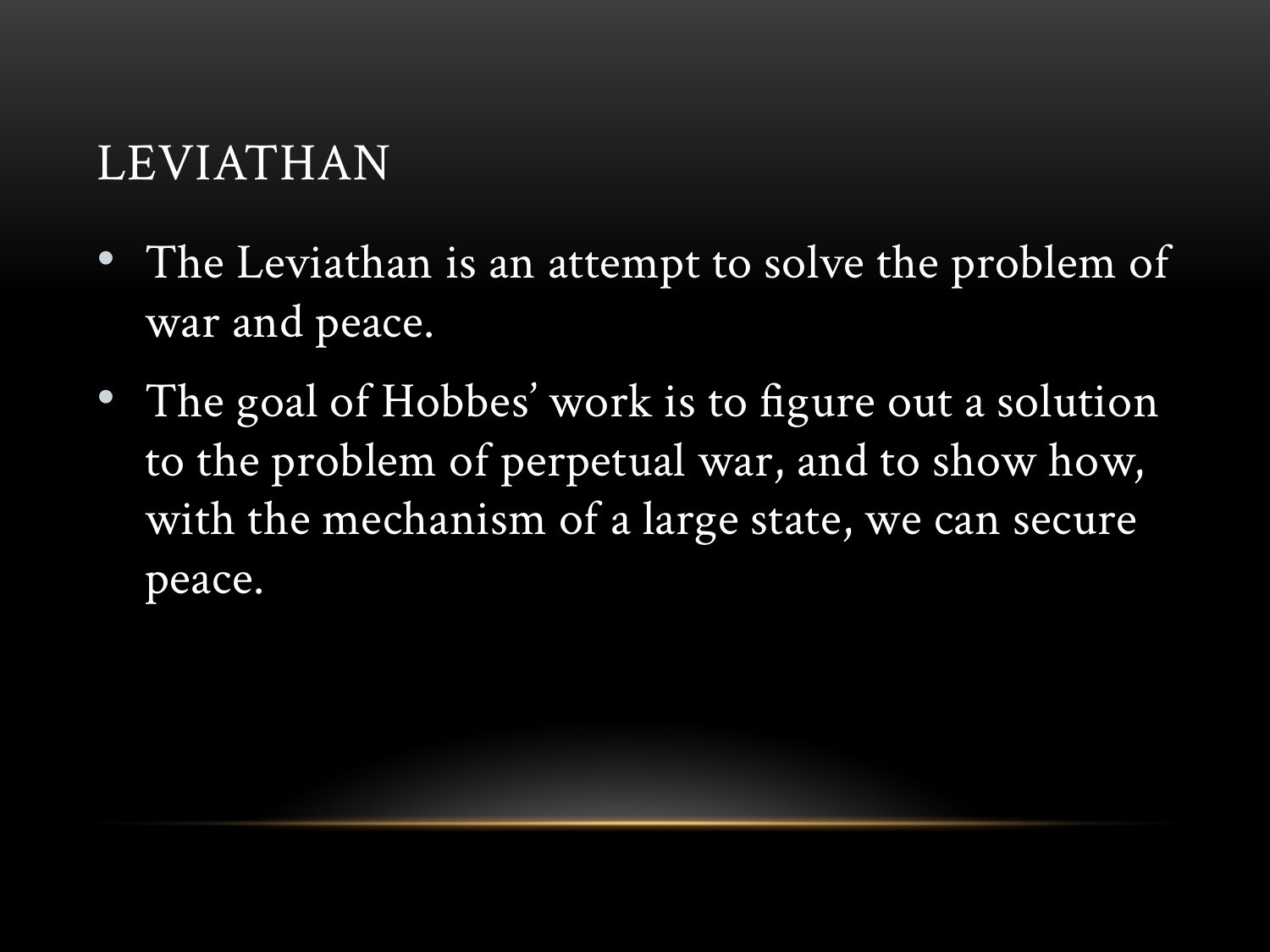

# Leviathan
The Leviathan is an attempt to solve the problem of war and peace.
The goal of Hobbes’ work is to figure out a solution to the problem of perpetual war, and to show how, with the mechanism of a large state, we can secure peace.